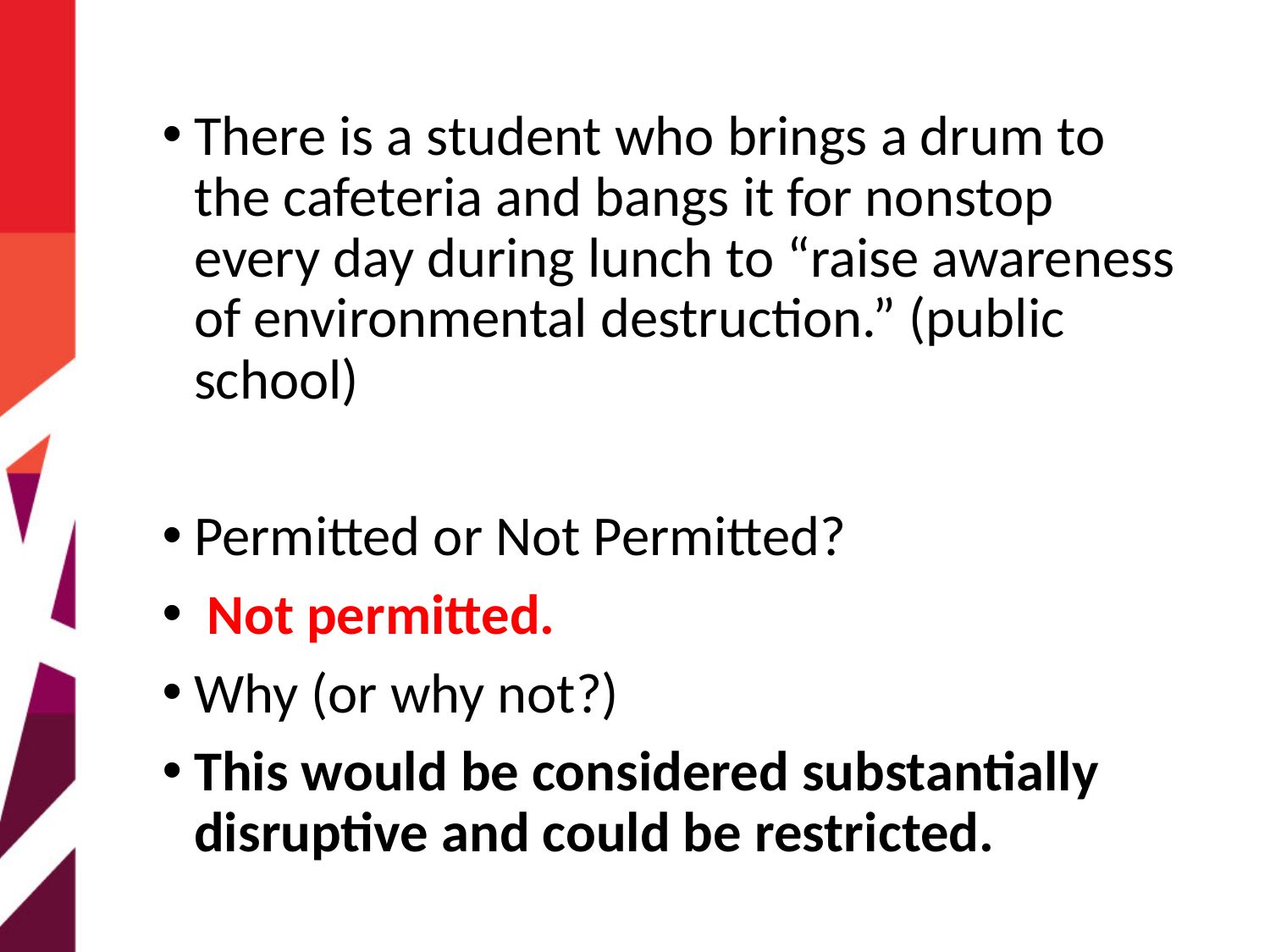

There is a student who brings a drum to the cafeteria and bangs it for nonstop every day during lunch to “raise awareness of environmental destruction.” (public school)

Permitted or Not Permitted?
 Not permitted.
Why (or why not?)
This would be considered substantially disruptive and could be restricted.